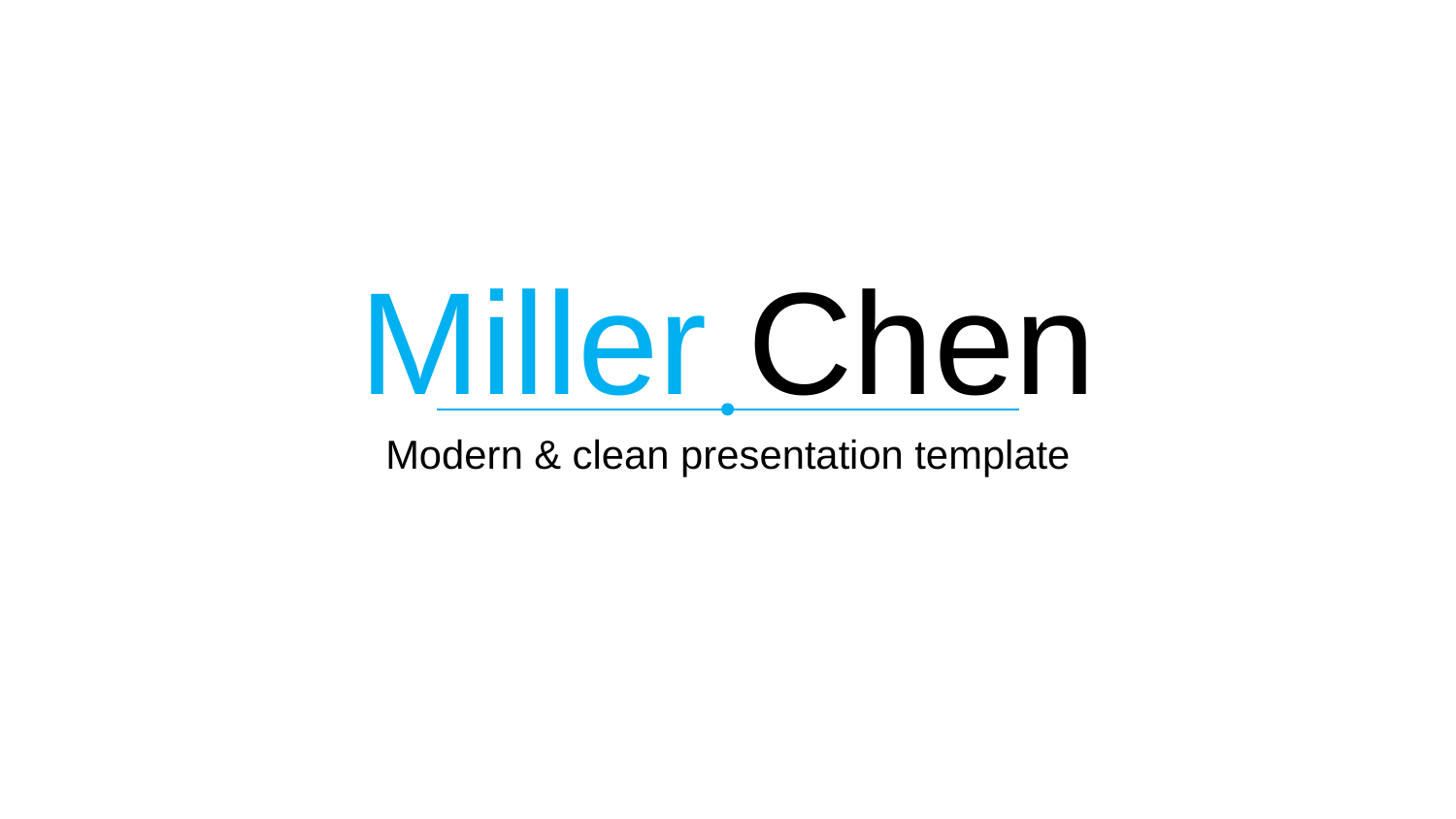

# Miller Chen

Modern & clean presentation template